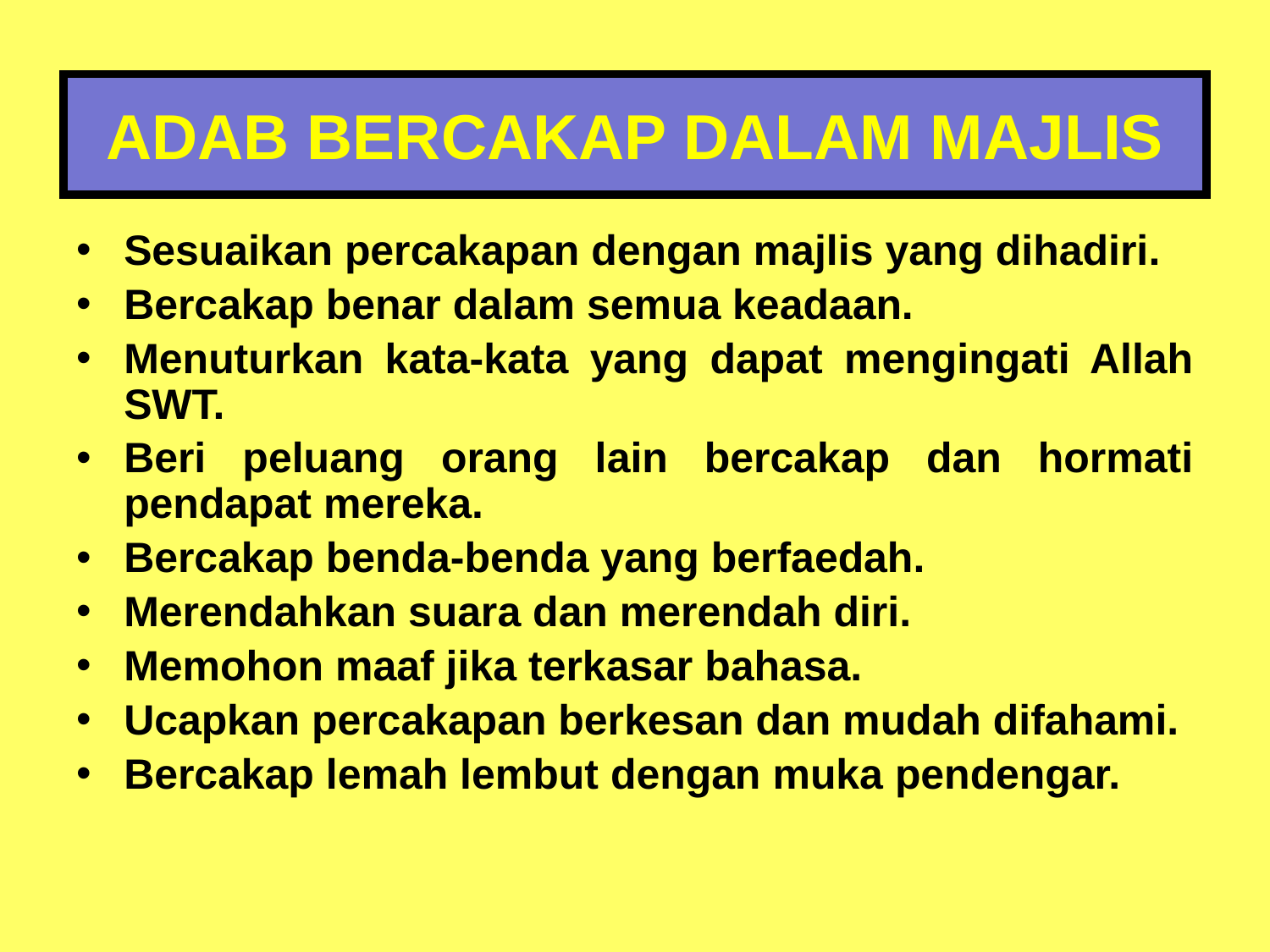

ADAB BERCAKAP DALAM MAJLIS
Sesuaikan percakapan dengan majlis yang dihadiri.
Bercakap benar dalam semua keadaan.
Menuturkan kata-kata yang dapat mengingati Allah SWT.
Beri peluang orang lain bercakap dan hormati pendapat mereka.
Bercakap benda-benda yang berfaedah.
Merendahkan suara dan merendah diri.
Memohon maaf jika terkasar bahasa.
Ucapkan percakapan berkesan dan mudah difahami.
Bercakap lemah lembut dengan muka pendengar.